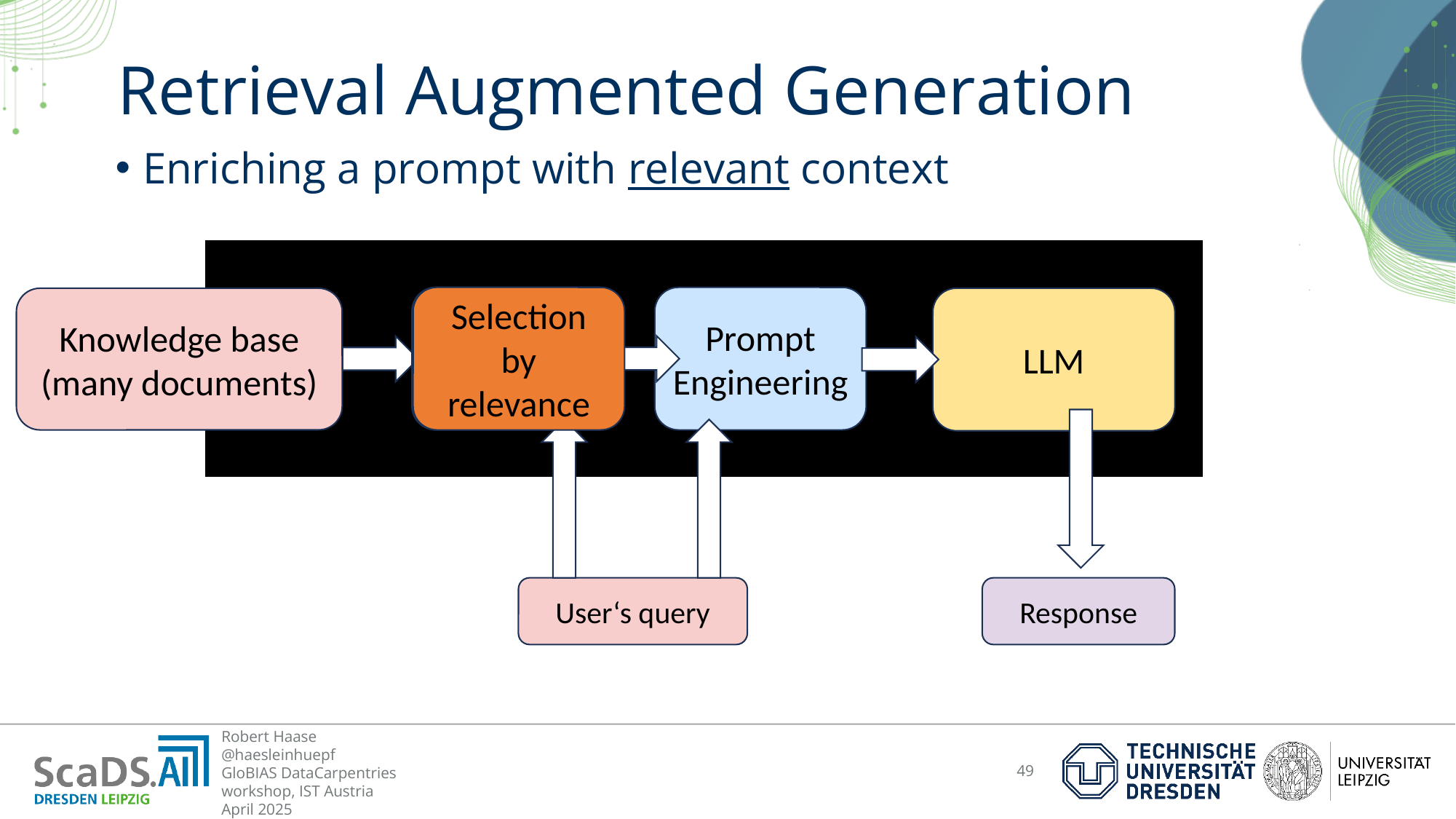

# Retrieval Augmented Generation
Enriching a prompt with relevant context

Selection by relevance
Selection by relevance
Prompt Engineering
Knowledge base (many documents)
LLM

User‘s query
Response